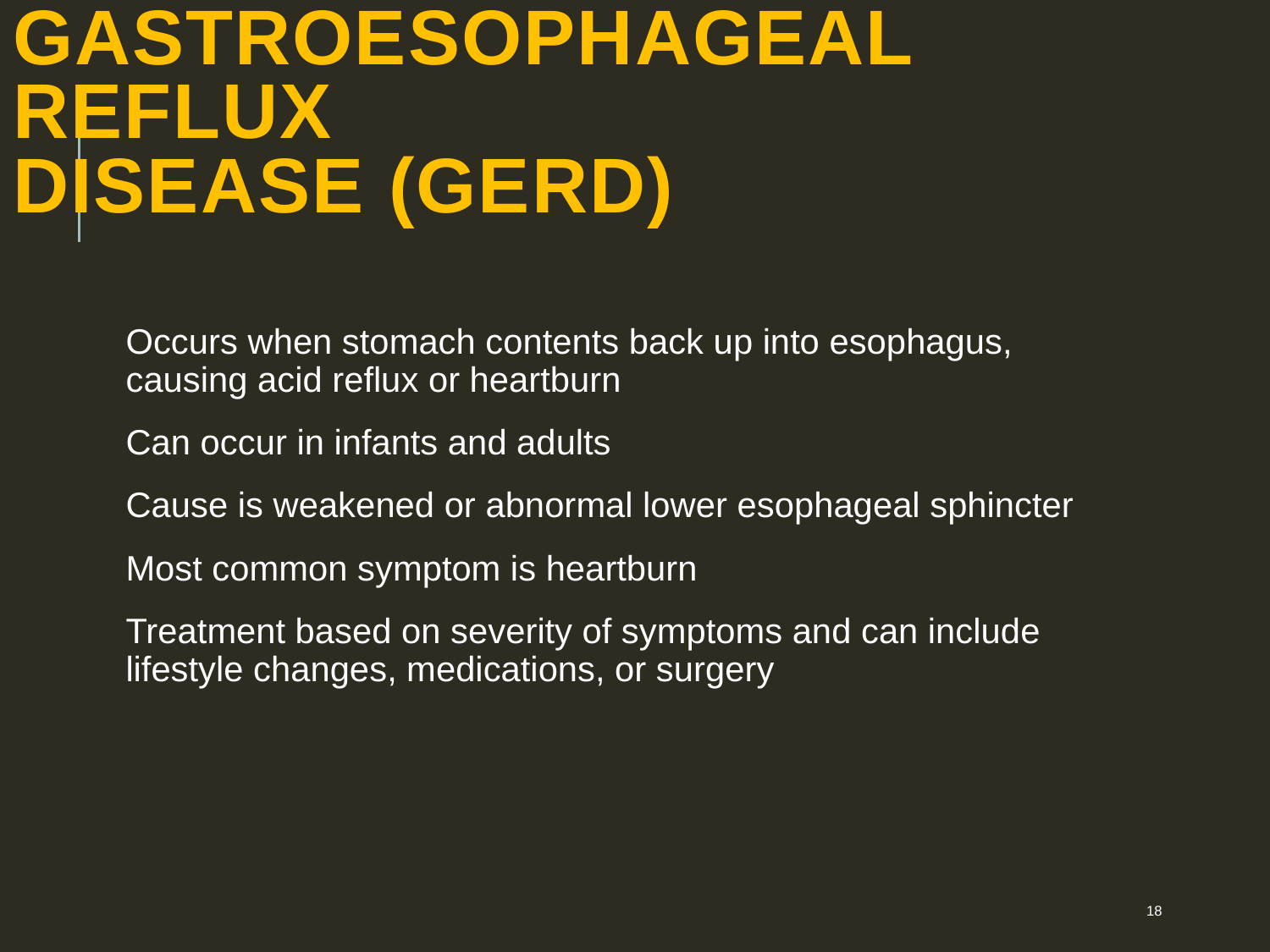

# Gastroesophageal Reflux Disease (GERD)
Occurs when stomach contents back up into esophagus, causing acid reflux or heartburn
Can occur in infants and adults
Cause is weakened or abnormal lower esophageal sphincter
Most common symptom is heartburn
Treatment based on severity of symptoms and can include lifestyle changes, medications, or surgery
 18